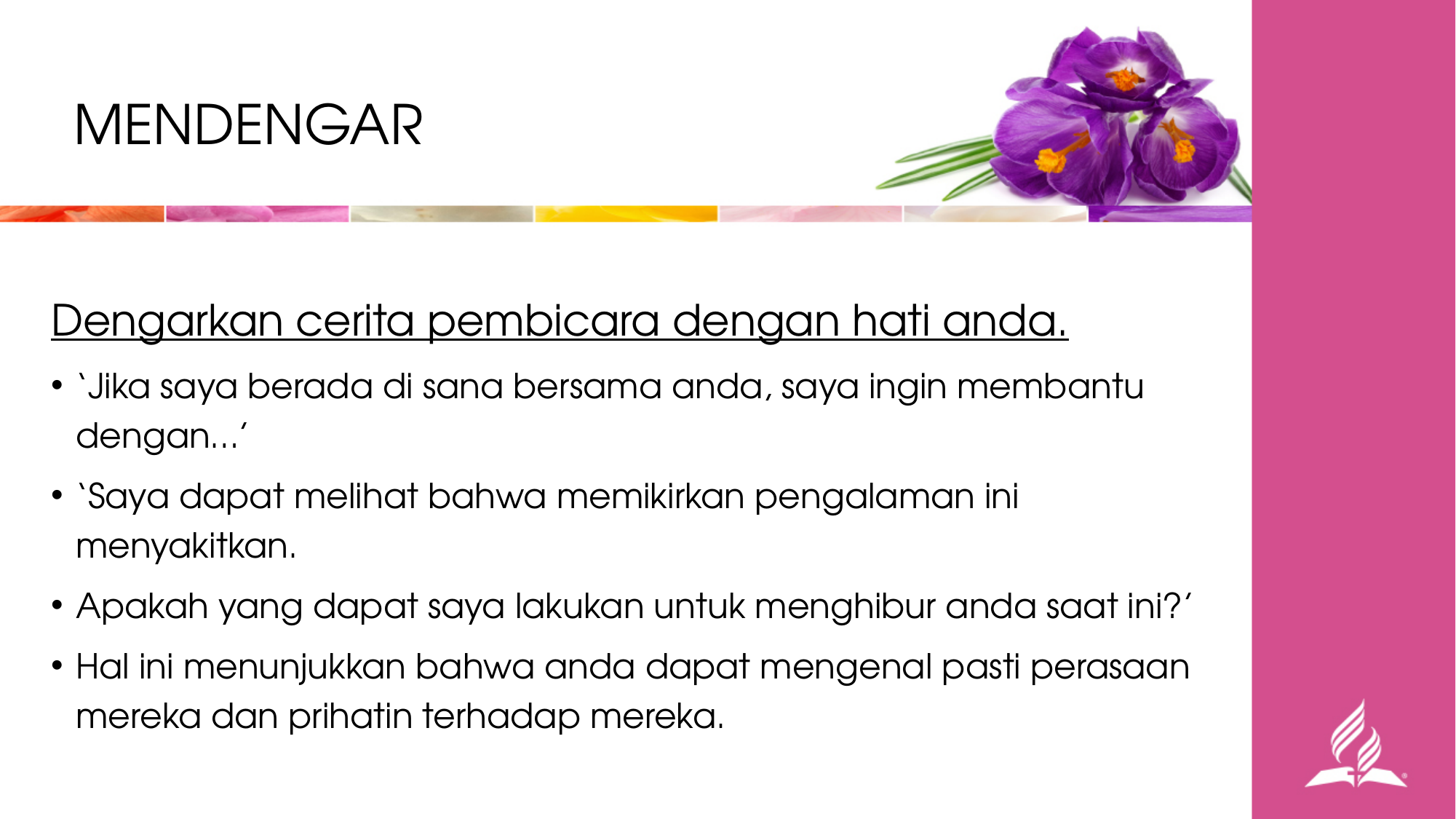

MENDENGAR
Dengarkan cerita pembicara dengan hati anda.
‘Jika saya berada di sana bersama anda, saya ingin membantu dengan…’
‘Saya dapat melihat bahwa memikirkan pengalaman ini  menyakitkan.
Apakah yang dapat saya lakukan untuk menghibur anda saat ini?’
Hal ini menunjukkan bahwa anda dapat mengenal pasti perasaan mereka dan prihatin terhadap mereka.